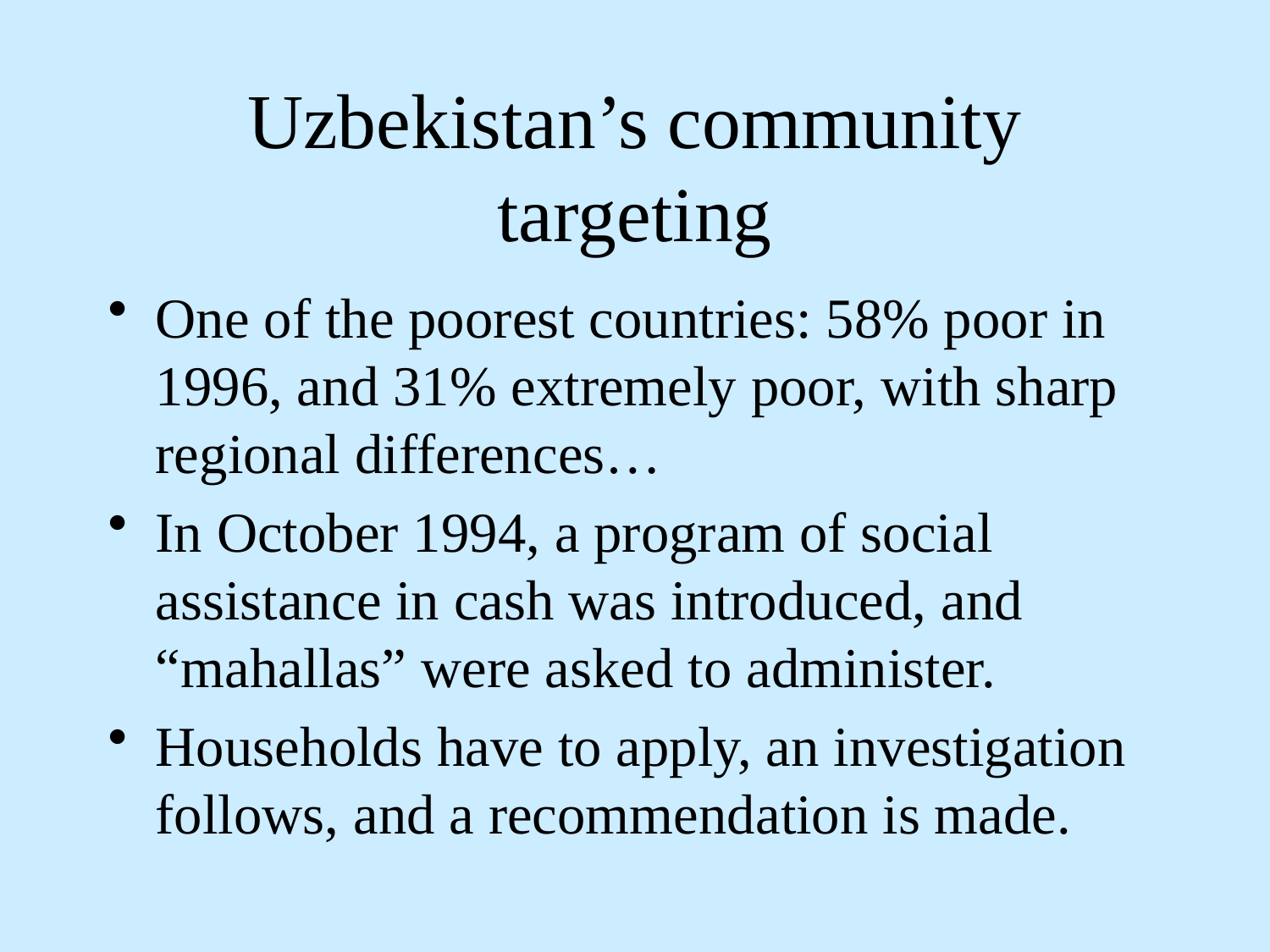

# Uzbekistan’s community targeting
One of the poorest countries: 58% poor in 1996, and 31% extremely poor, with sharp regional differences…
In October 1994, a program of social assistance in cash was introduced, and “mahallas” were asked to administer.
Households have to apply, an investigation follows, and a recommendation is made.